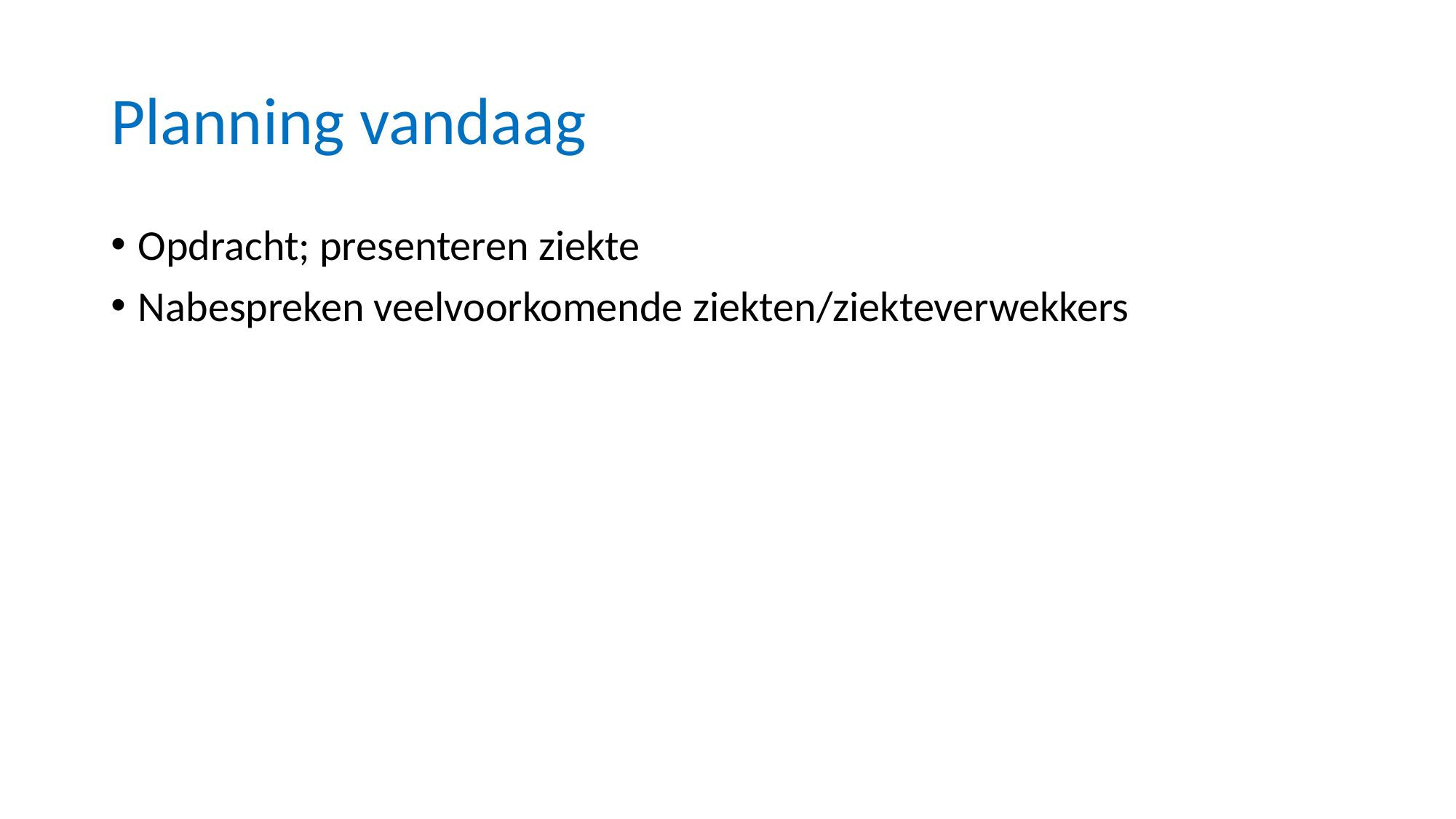

# Planning vandaag
Opdracht; presenteren ziekte
Nabespreken veelvoorkomende ziekten/ziekteverwekkers